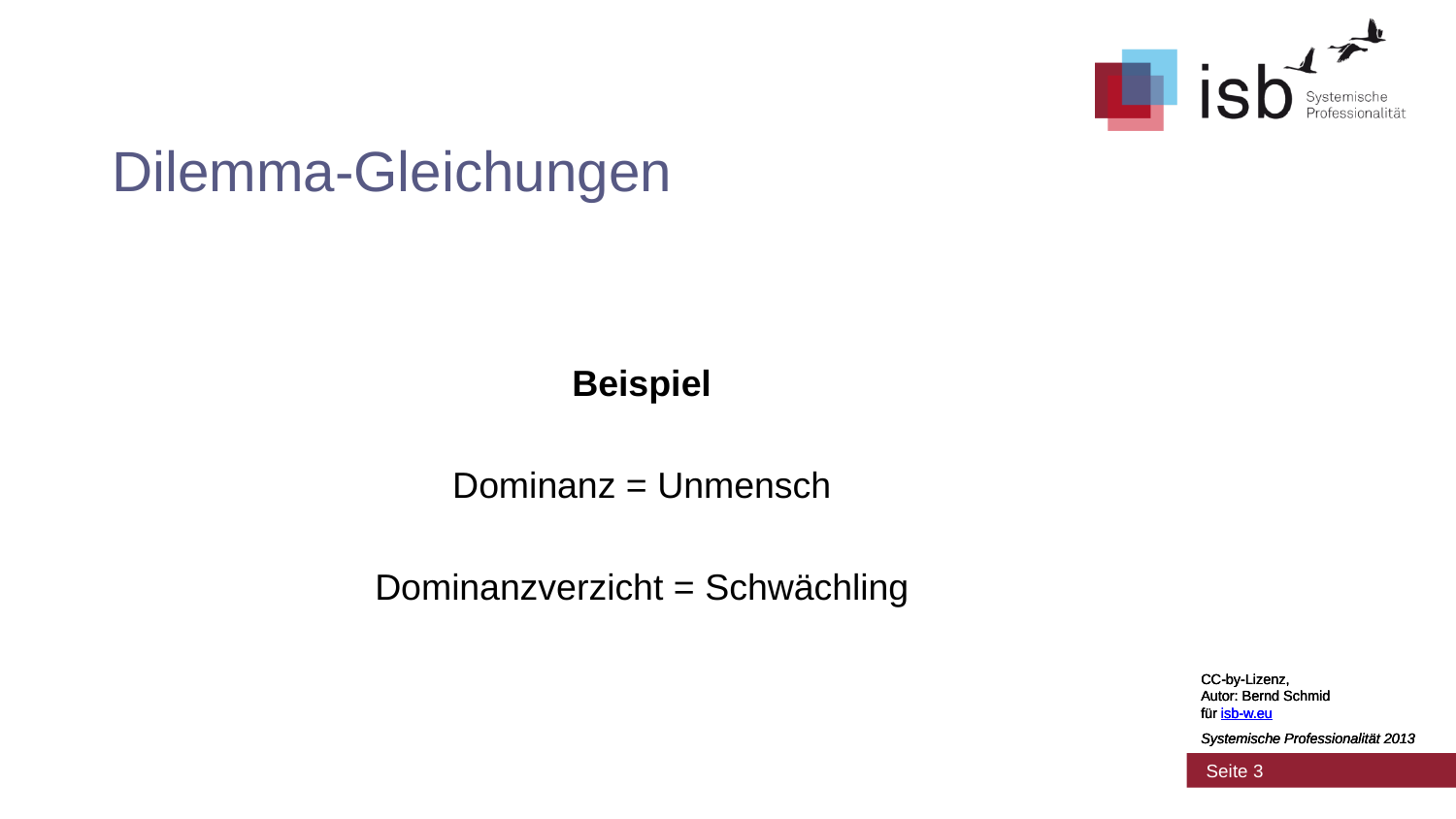

# Dilemma-Gleichungen
Beispiel

Dominanz = Unmensch

Dominanzverzicht = Schwächling

CC-by-Lizenz,
Autor: Bernd Schmid
für isb-w.eu
Systemische Professionalität 2013

CC-by-Lizenz,
Autor: Bernd Schmid
für isb-w.eu
Systemische Professionalität 2013
 Seite 3